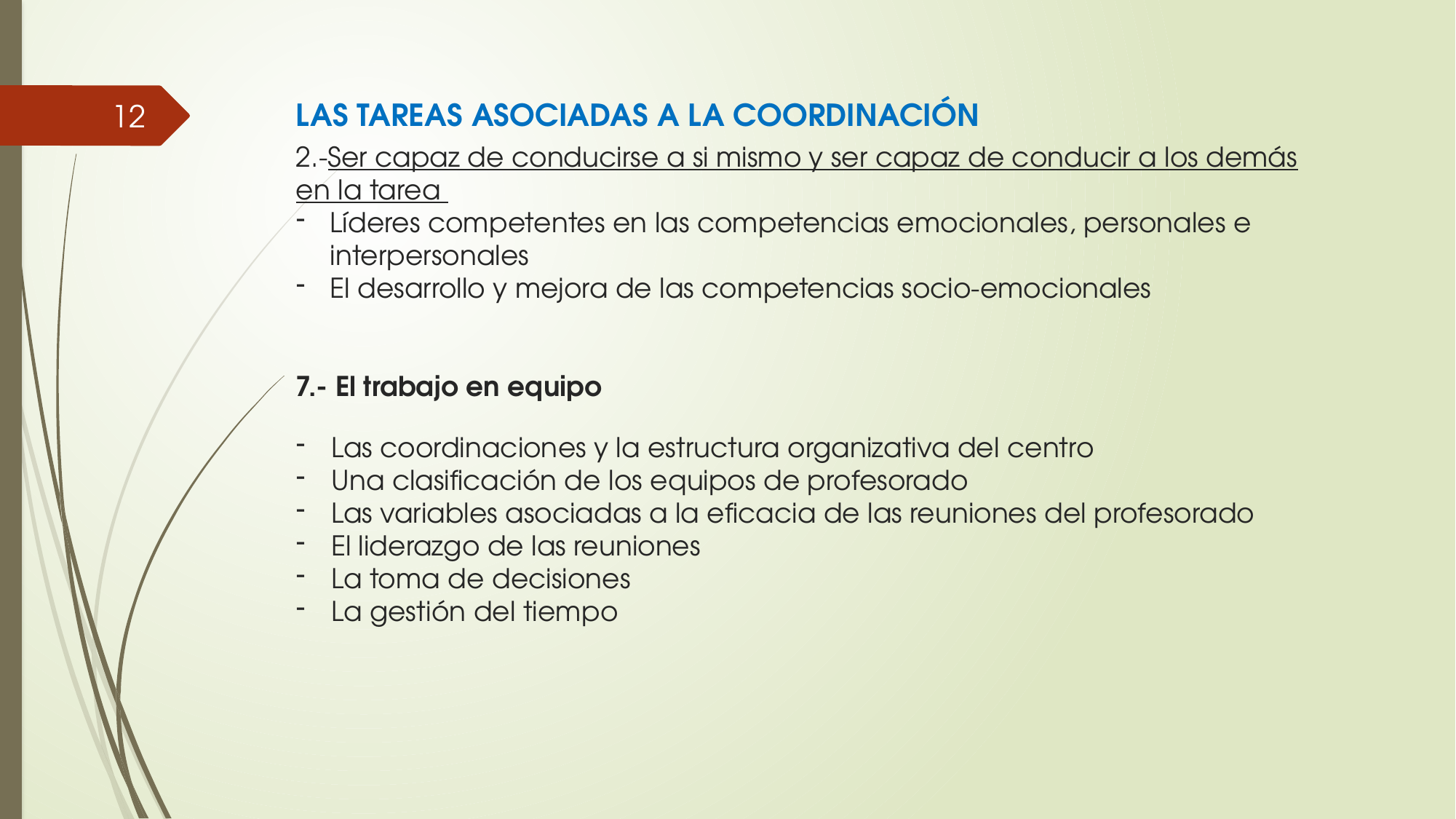

LAS TAREAS ASOCIADAS A LA COORDINACIÓN
12
2.-Ser capaz de conducirse a si mismo y ser capaz de conducir a los demás en la tarea
Líderes competentes en las competencias emocionales, personales e interpersonales
El desarrollo y mejora de las competencias socio-emocionales
7.- El trabajo en equipo

Las coordinaciones y la estructura organizativa del centro
Una clasificación de los equipos de profesorado
Las variables asociadas a la eficacia de las reuniones del profesorado
El liderazgo de las reuniones
La toma de decisiones
La gestión del tiempo